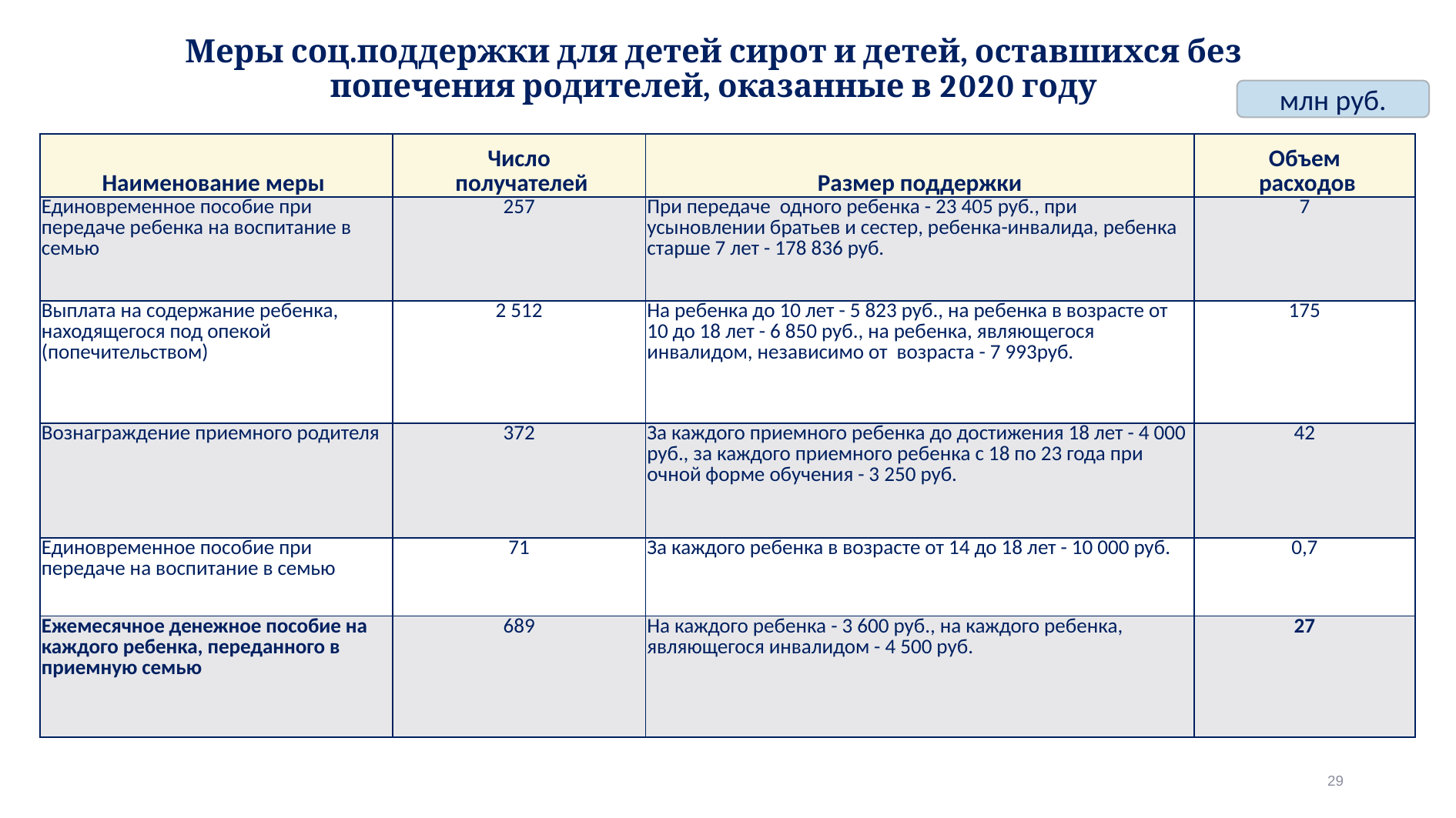

# Меры соц.поддержки для детей сирот и детей, оставшихся без попечения родителей, оказанные в 2020 году
млн руб.
| Наименование меры | Число получателей | Размер поддержки | Объем расходов |
| --- | --- | --- | --- |
| Единовременное пособие при передаче ребенка на воспитание в семью | 257 | При передаче одного ребенка - 23 405 руб., при усыновлении братьев и сестер, ребенка-инвалида, ребенка старше 7 лет - 178 836 руб. | 7 |
| Выплата на содержание ребенка, находящегося под опекой (попечительством) | 2 512 | На ребенка до 10 лет - 5 823 руб., на ребенка в возрасте от 10 до 18 лет - 6 850 руб., на ребенка, являющегося инвалидом, независимо от возраста - 7 993руб. | 175 |
| Вознаграждение приемного родителя | 372 | За каждого приемного ребенка до достижения 18 лет - 4 000 руб., за каждого приемного ребенка с 18 по 23 года при очной форме обучения - 3 250 руб. | 42 |
| Единовременное пособие при передаче на воспитание в семью | 71 | За каждого ребенка в возрасте от 14 до 18 лет - 10 000 руб. | 0,7 |
| Ежемесячное денежное пособие на каждого ребенка, переданного в приемную семью | 689 | На каждого ребенка - 3 600 руб., на каждого ребенка, являющегося инвалидом - 4 500 руб. | 27 |
29